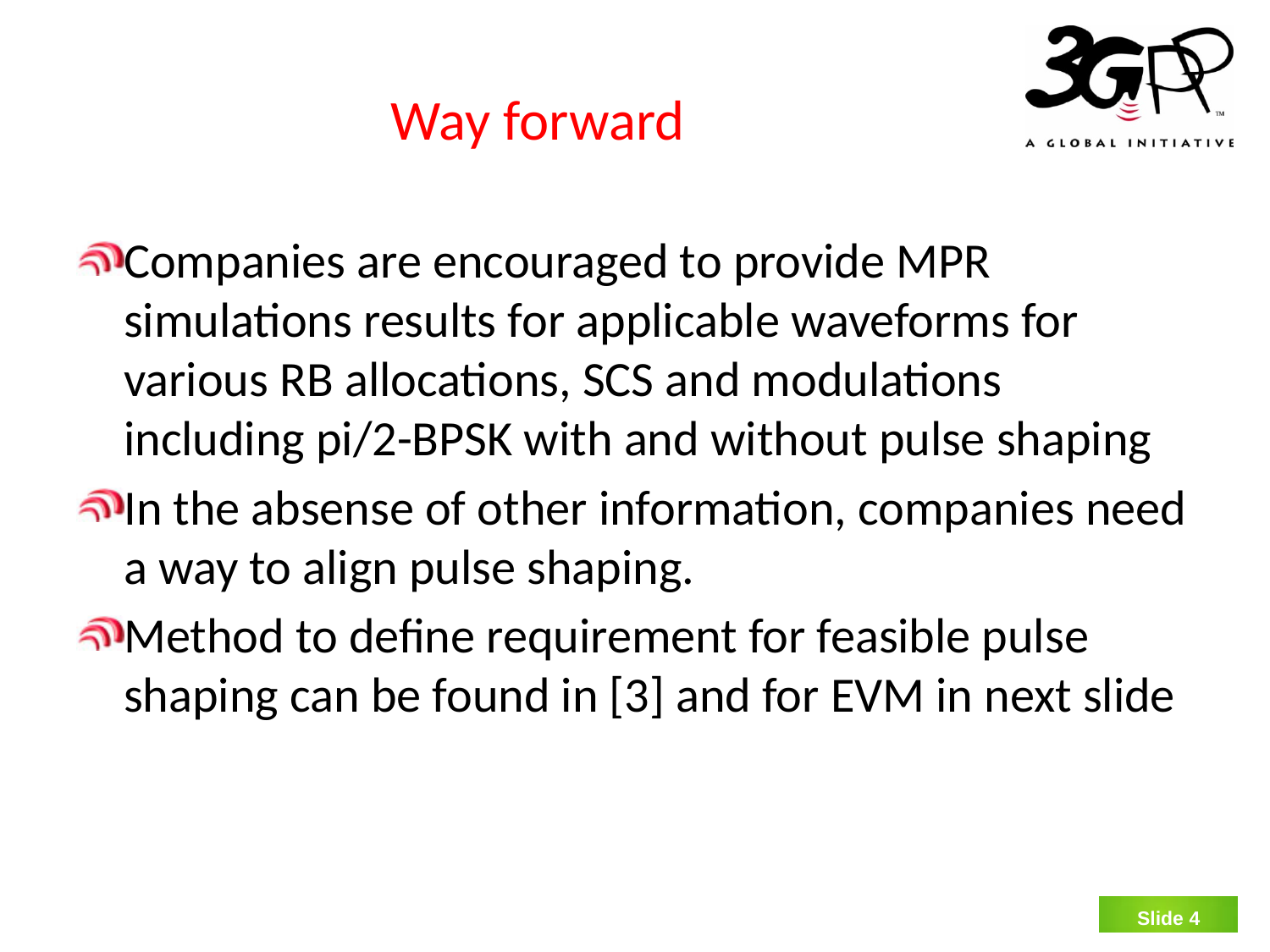

# Way forward
Companies are encouraged to provide MPR simulations results for applicable waveforms for various RB allocations, SCS and modulations including pi/2-BPSK with and without pulse shaping
In the absense of other information, companies need a way to align pulse shaping.
Method to define requirement for feasible pulse shaping can be found in [3] and for EVM in next slide

Slide 4